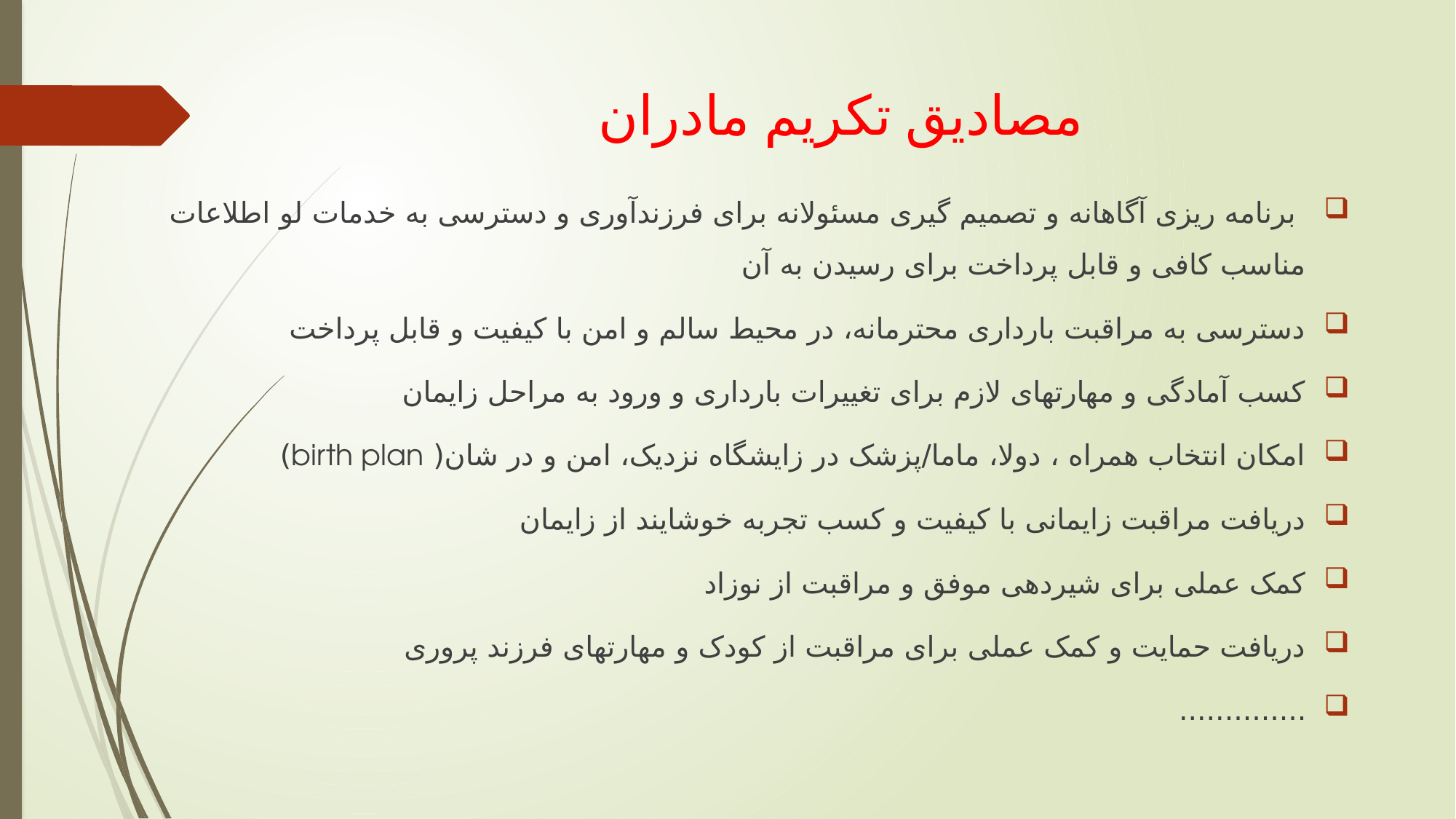

# مصادیق تکریم مادران
 برنامه ریزی آگاهانه و تصمیم گیری مسئولانه برای فرزندآوری و دسترسی به خدمات لو اطلاعات مناسب کافی و قابل پرداخت برای رسیدن به آن
دسترسی به مراقبت بارداری محترمانه، در محیط سالم و امن با کیفیت و قابل پرداخت
کسب آمادگی و مهارتهای لازم برای تغییرات بارداری و ورود به مراحل زایمان
امکان انتخاب همراه ، دولا، ماما/پزشک در زایشگاه نزدیک، امن و در شان( birth plan)
دریافت مراقبت زایمانی با کیفیت و کسب تجربه خوشایند از زایمان
کمک عملی برای شیردهی موفق و مراقبت از نوزاد
دریافت حمایت و کمک عملی برای مراقبت از کودک و مهارتهای فرزند پروری
..............